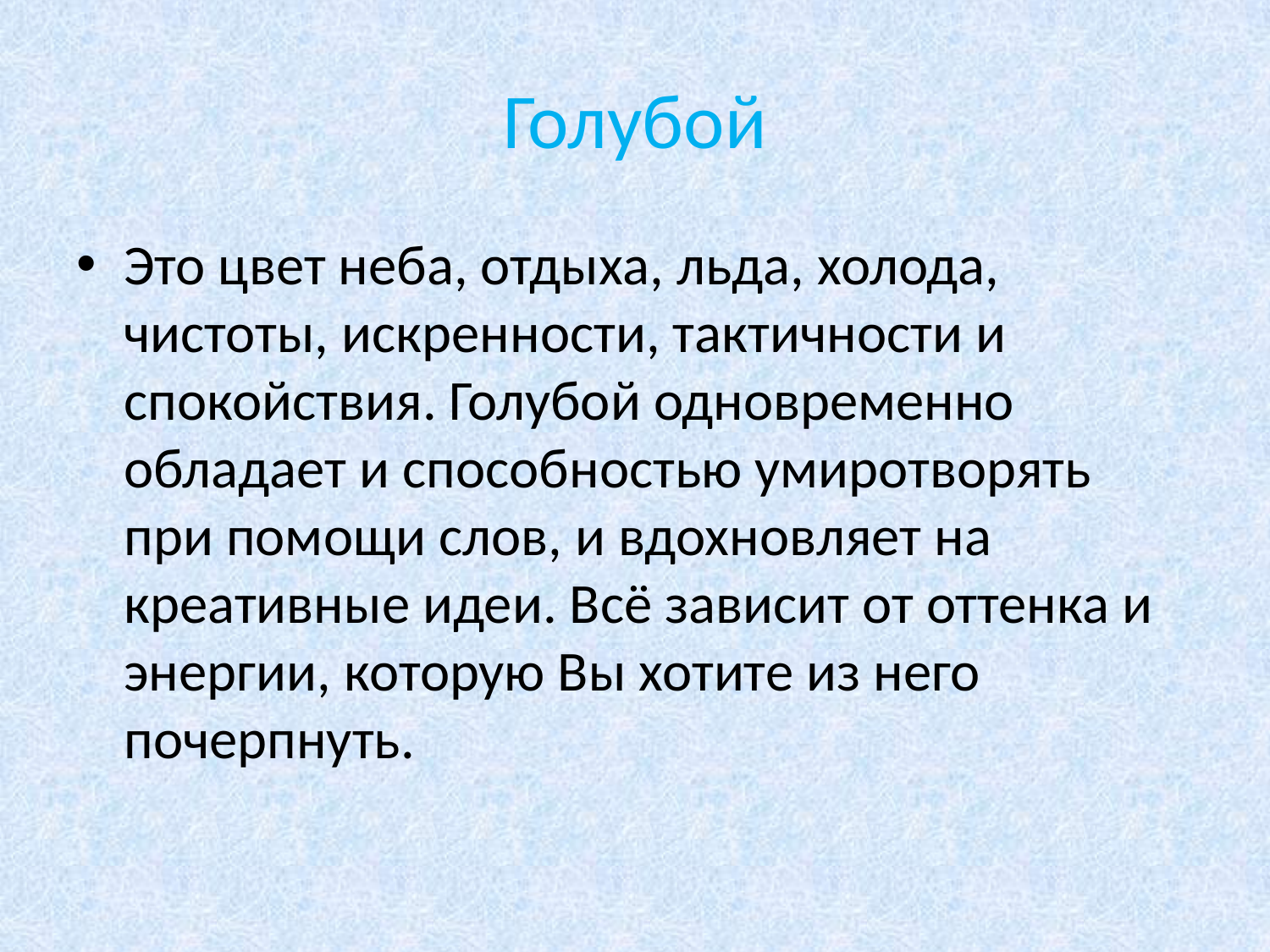

# Голубой
Это цвет неба, отдыха, льда, холода, чистоты, искренности, тактичности и спокойствия. Голубой одновременно обладает и способностью умиротворять при помощи слов, и вдохновляет на креативные идеи. Всё зависит от оттенка и энергии, которую Вы хотите из него почерпнуть.